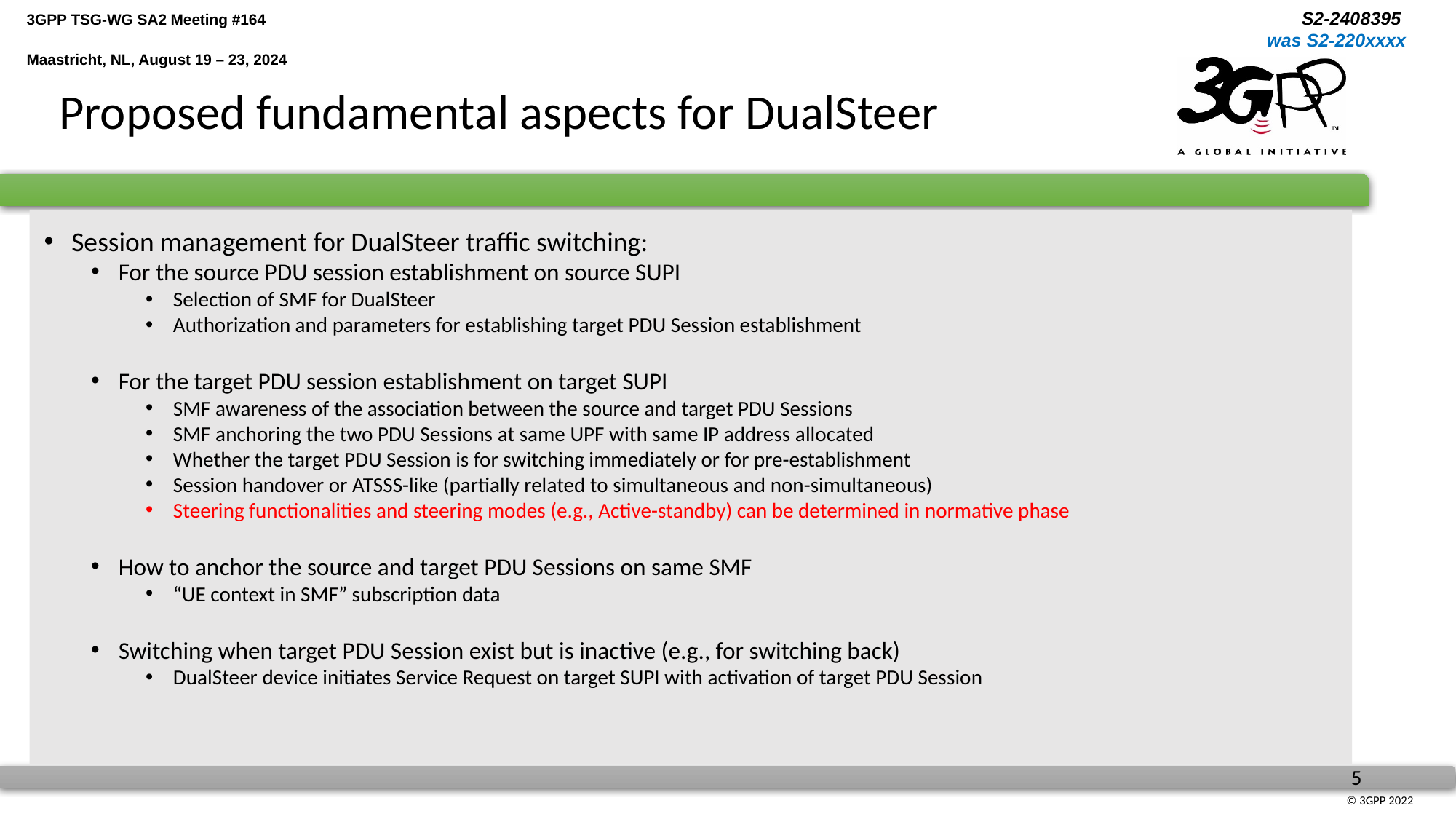

# Proposed fundamental aspects for DualSteer
Session management for DualSteer traffic switching:
For the source PDU session establishment on source SUPI
Selection of SMF for DualSteer
Authorization and parameters for establishing target PDU Session establishment

For the target PDU session establishment on target SUPI
SMF awareness of the association between the source and target PDU Sessions
SMF anchoring the two PDU Sessions at same UPF with same IP address allocated
Whether the target PDU Session is for switching immediately or for pre-establishment
Session handover or ATSSS-like (partially related to simultaneous and non-simultaneous)
Steering functionalities and steering modes (e.g., Active-standby) can be determined in normative phase

How to anchor the source and target PDU Sessions on same SMF
“UE context in SMF” subscription data

Switching when target PDU Session exist but is inactive (e.g., for switching back)
DualSteer device initiates Service Request on target SUPI with activation of target PDU Session